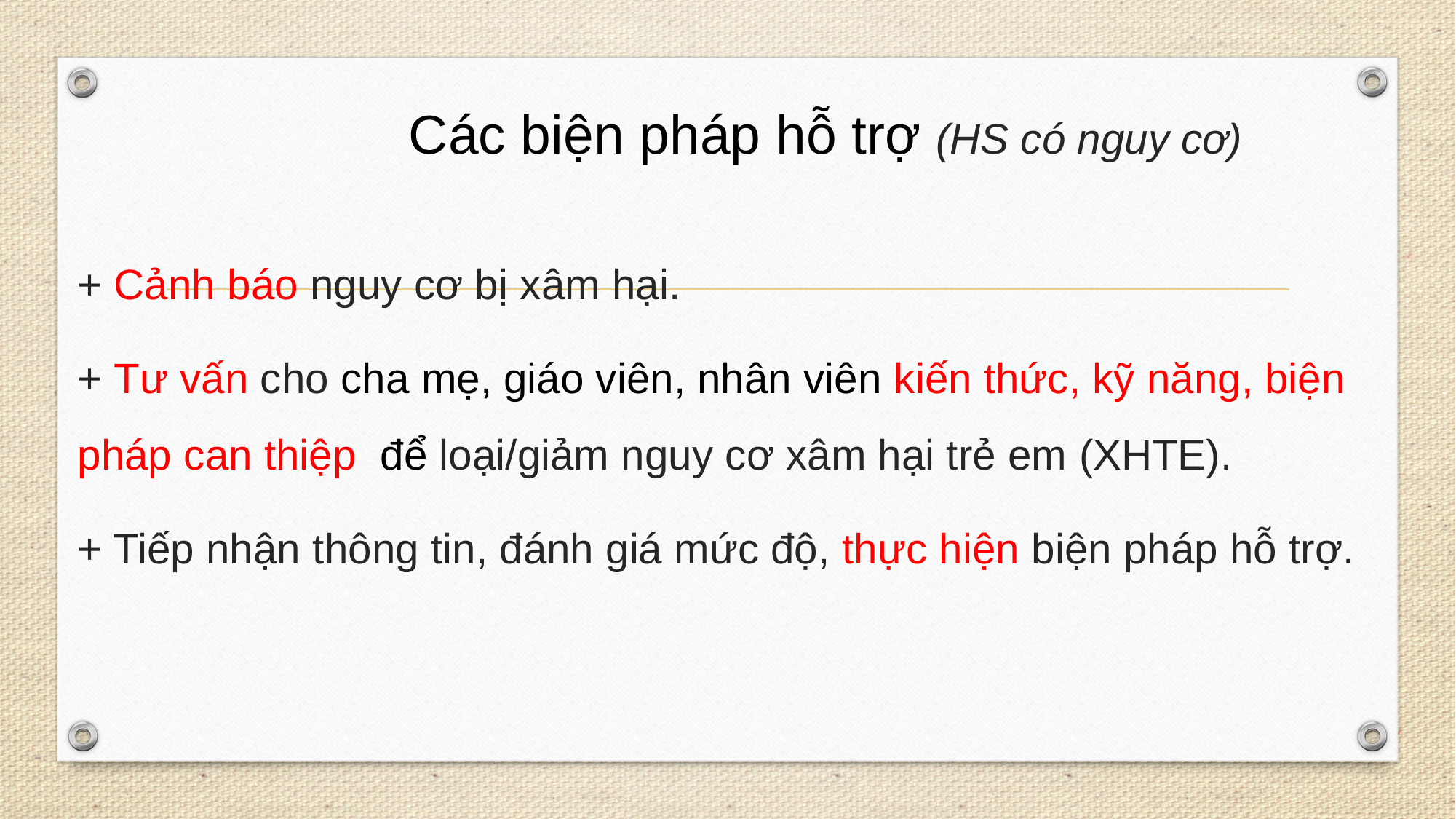

# Các biện pháp hỗ trợ (HS có nguy cơ)
+ Cảnh báo nguy cơ bị xâm hại.
+ Tư vấn cho cha mẹ, giáo viên, nhân viên kiến thức, kỹ năng, biện pháp can thiệp  để loại/giảm nguy cơ xâm hại trẻ em (XHTE).
+ Tiếp nhận thông tin, đánh giá mức độ, thực hiện biện pháp hỗ trợ.